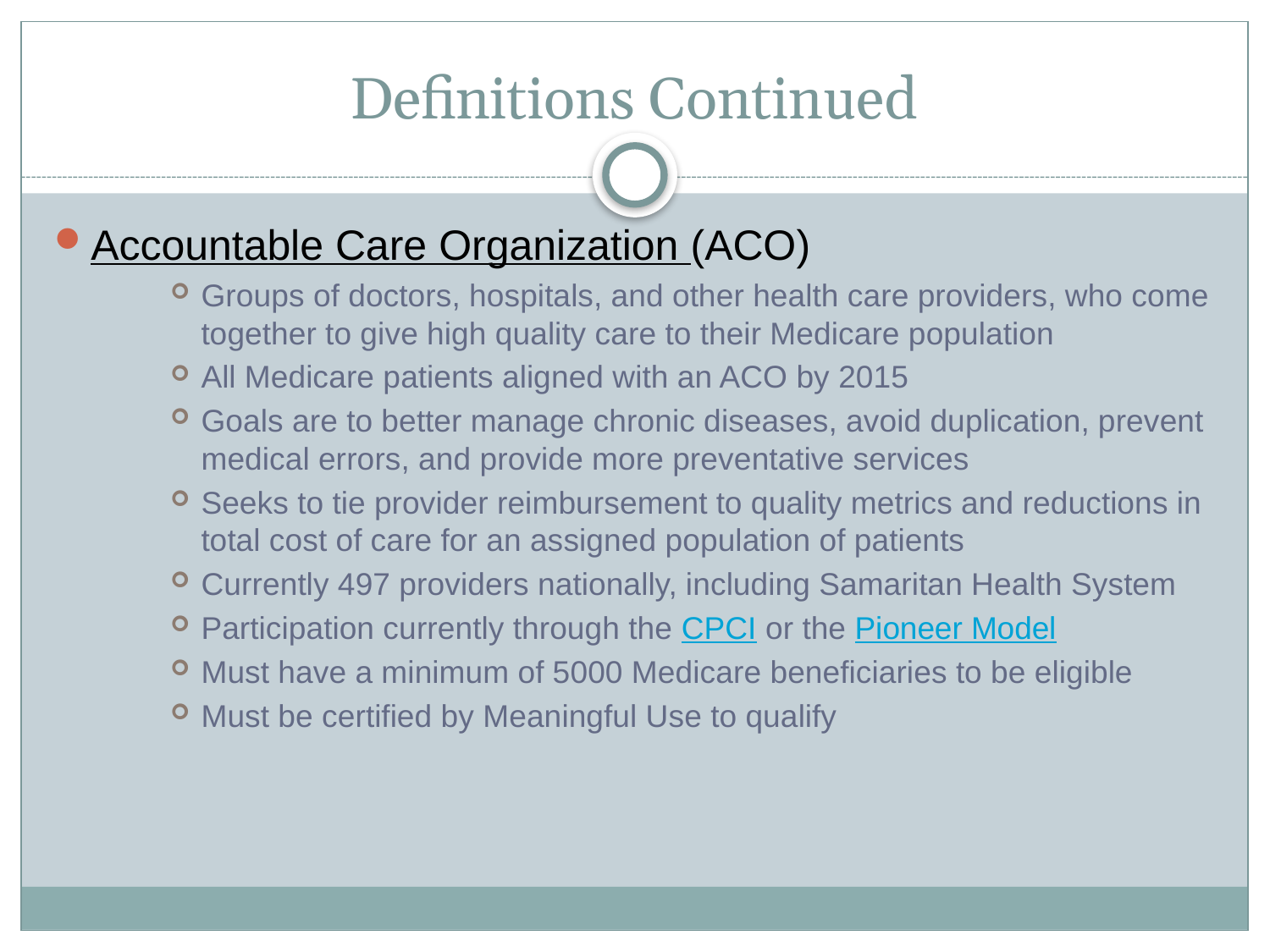

# Definitions Continued
Accountable Care Organization (ACO)
Groups of doctors, hospitals, and other health care providers, who come together to give high quality care to their Medicare population
All Medicare patients aligned with an ACO by 2015
Goals are to better manage chronic diseases, avoid duplication, prevent medical errors, and provide more preventative services
Seeks to tie provider reimbursement to quality metrics and reductions in total cost of care for an assigned population of patients
Currently 497 providers nationally, including Samaritan Health System
Participation currently through the CPCI or the Pioneer Model
Must have a minimum of 5000 Medicare beneficiaries to be eligible
Must be certified by Meaningful Use to qualify